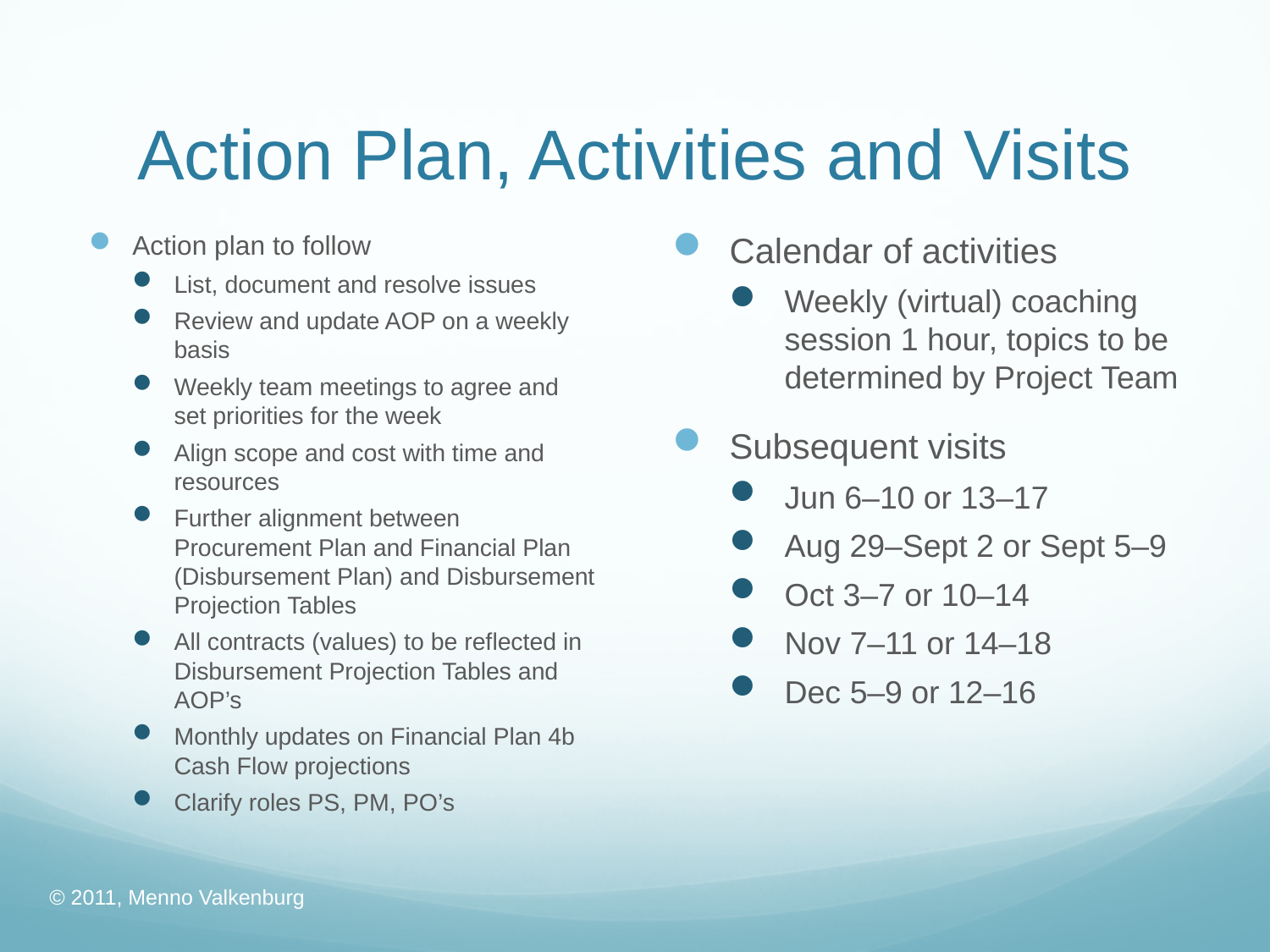

# Action Plan, Activities and Visits
Action plan to follow
List, document and resolve issues
Review and update AOP on a weekly basis
Weekly team meetings to agree and set priorities for the week
Align scope and cost with time and resources
Further alignment between Procurement Plan and Financial Plan (Disbursement Plan) and Disbursement Projection Tables
All contracts (values) to be reflected in Disbursement Projection Tables and AOP’s
Monthly updates on Financial Plan 4b Cash Flow projections
Clarify roles PS, PM, PO’s
Calendar of activities
Weekly (virtual) coaching session 1 hour, topics to be determined by Project Team
Subsequent visits
Jun 6–10 or 13–17
Aug 29–Sept 2 or Sept 5–9
Oct 3–7 or 10–14
Nov 7–11 or 14–18
Dec 5–9 or 12–16

© 2011, Menno Valkenburg